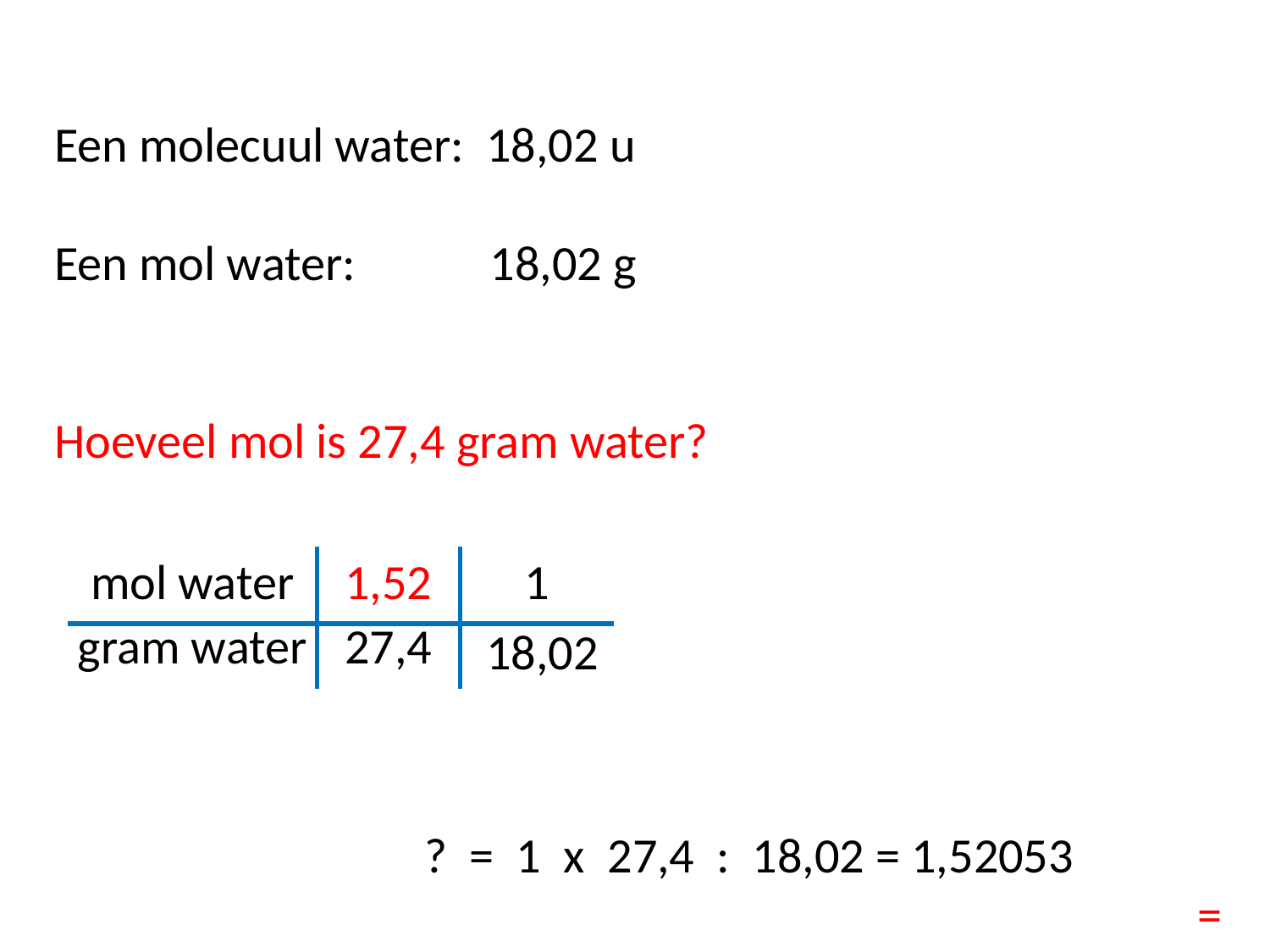

Een molecuul water:  18,02 u

Een mol water:            18,02 g

Hoeveel mol is 27,4 gram water?

                                      ?  =  1  x  27,4  :  18,02 = 1,52053
							= 1,52 mol water
| mol water | 1,52 | 1 |
| --- | --- | --- |
| gram water | 27,4 | 18,02 |